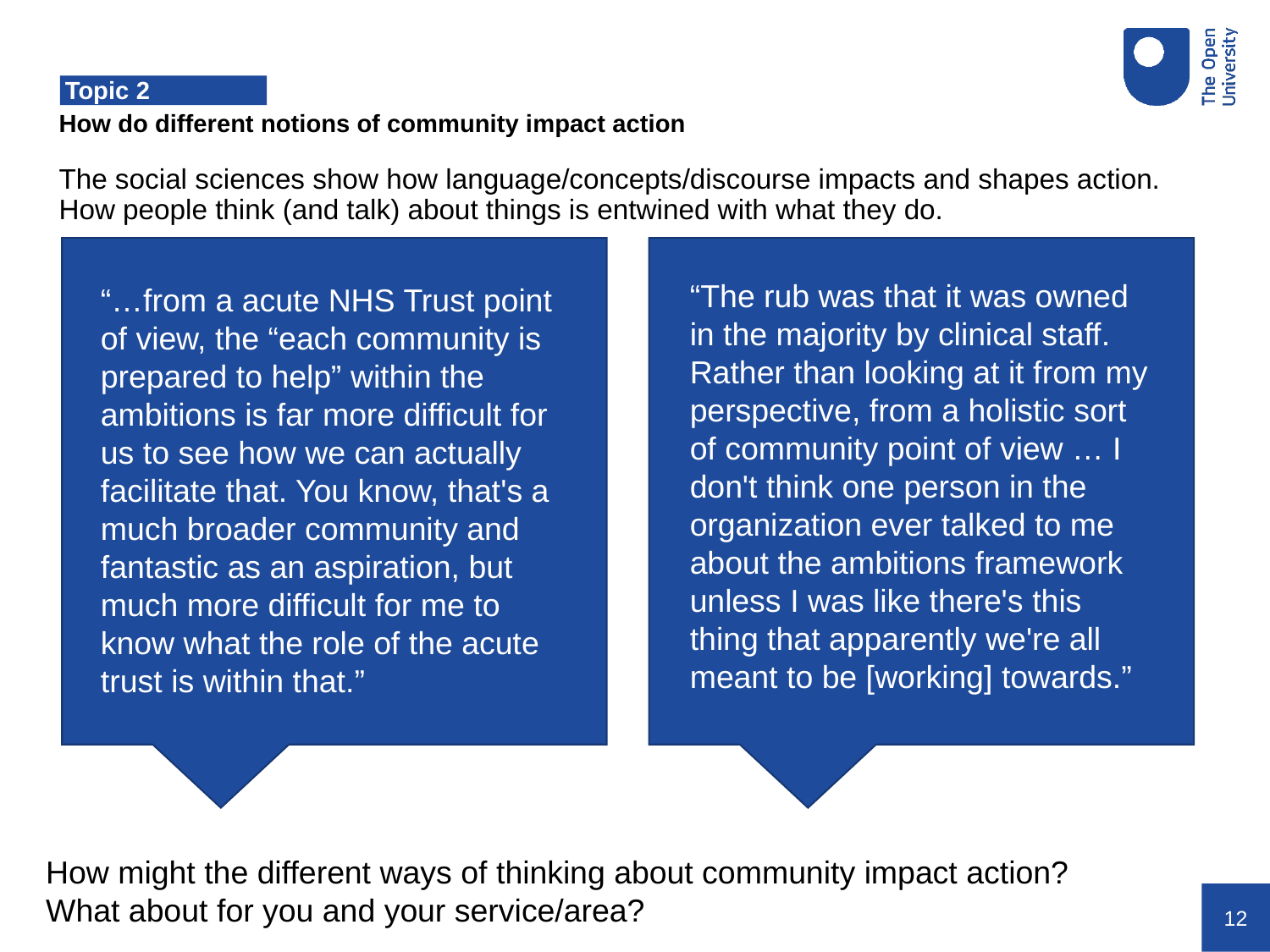

# Topic 2
How do different notions of community impact action
The social sciences show how language/concepts/discourse impacts and shapes action. How people think (and talk) about things is entwined with what they do.

“The rub was that it was owned in the majority by clinical staff. Rather than looking at it from my perspective, from a holistic sort of community point of view … I don't think one person in the organization ever talked to me about the ambitions framework unless I was like there's this thing that apparently we're all meant to be [working] towards.”
“…from a acute NHS Trust point of view, the “each community is prepared to help” within the ambitions is far more difficult for us to see how we can actually facilitate that. You know, that's a much broader community and fantastic as an aspiration, but much more difficult for me to know what the role of the acute trust is within that.”
How might the different ways of thinking about community impact action? What about for you and your service/area?